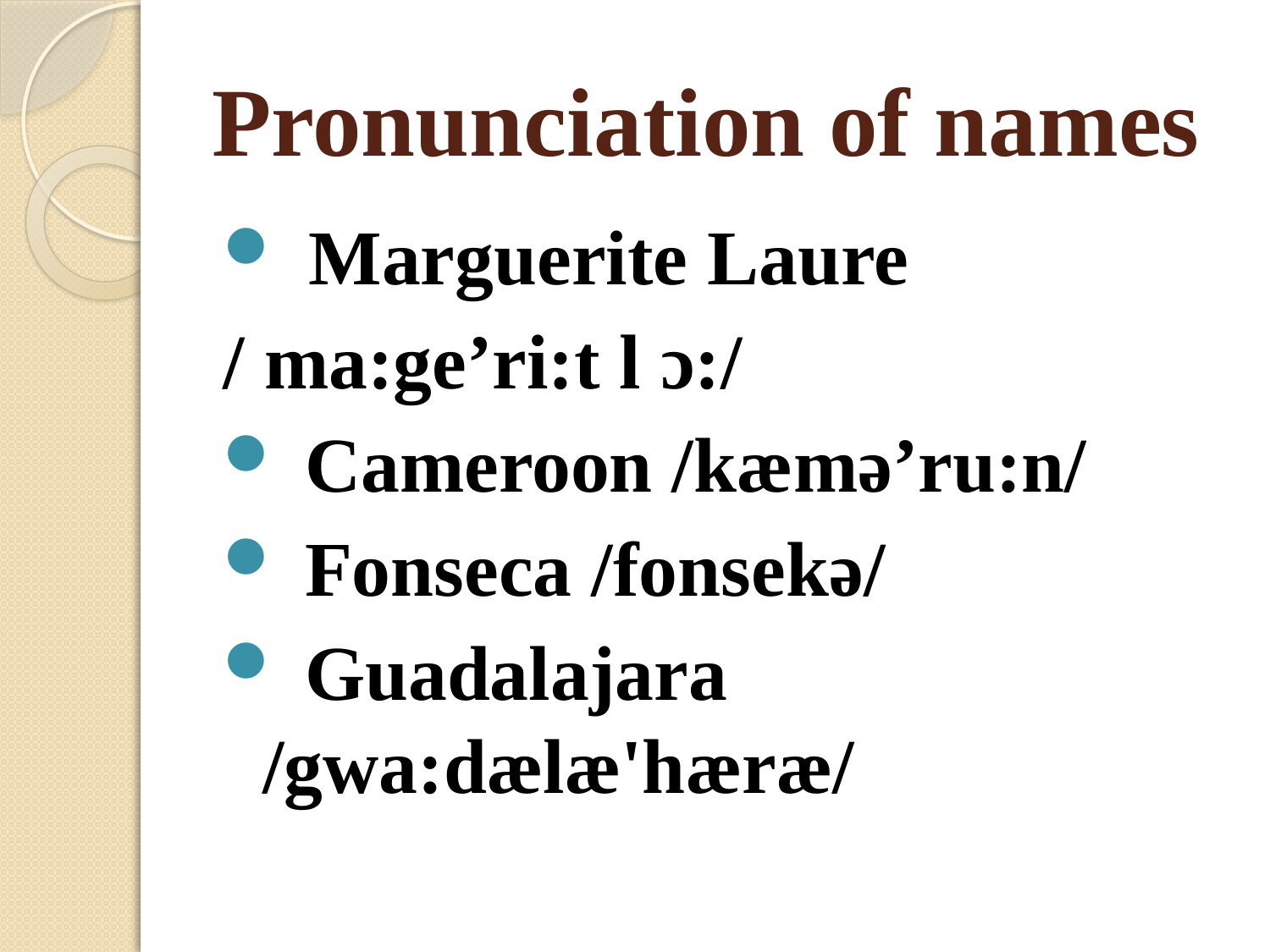

# Pronunciation of names
 Marguerite Laure
/ ma:ge’ri:t l ɔ:/
 Cameroon /kæmə’ru:n/
 Fonseca /fonsekə/
 Guadalajara /gwa:dælæ'hæræ/